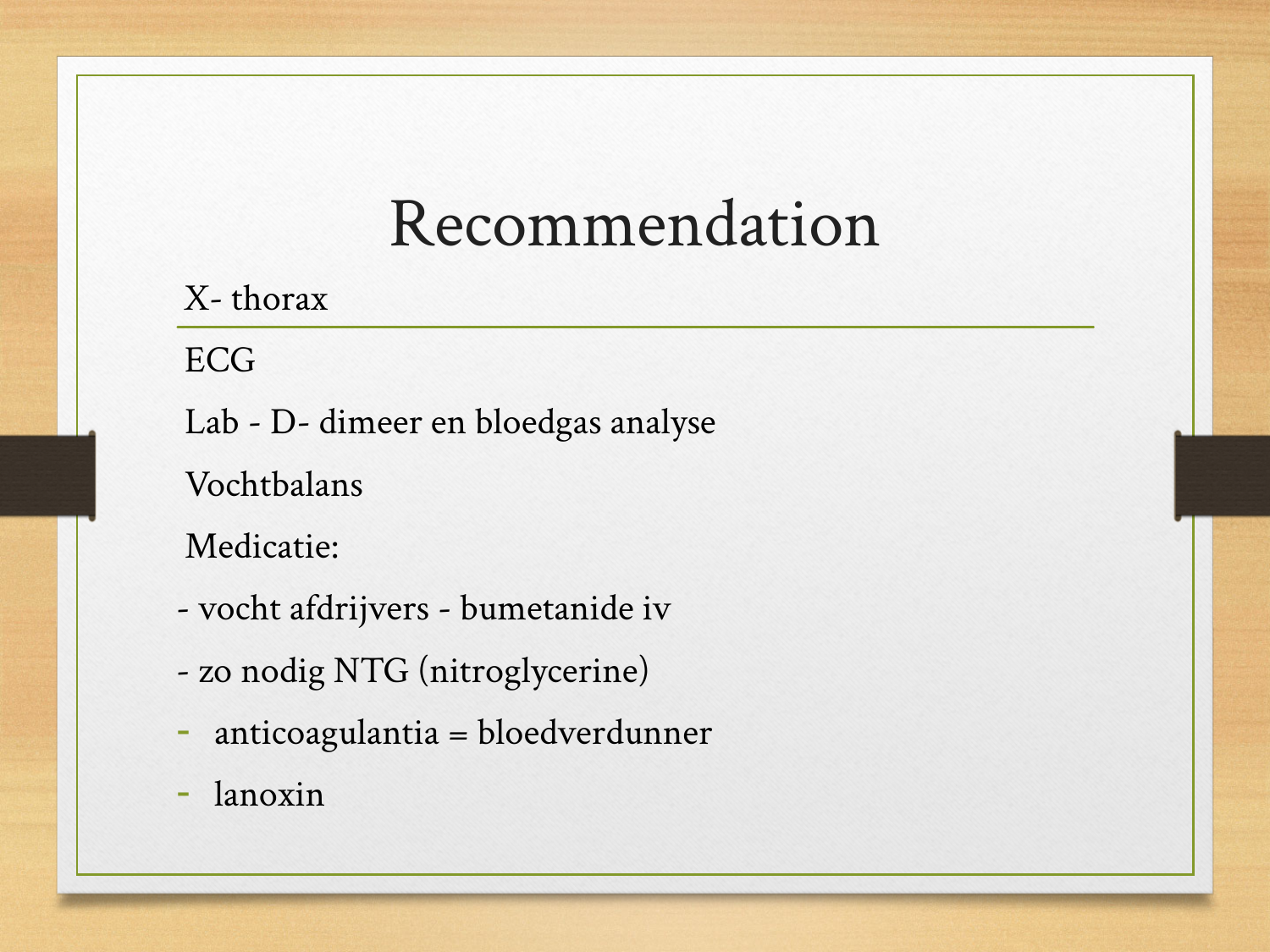

# Recommendation
 X- thorax
 ECG
 Lab - D- dimeer en bloedgas analyse
 Vochtbalans
 Medicatie:
- vocht afdrijvers - bumetanide iv
- zo nodig NTG (nitroglycerine)
anticoagulantia = bloedverdunner
lanoxin